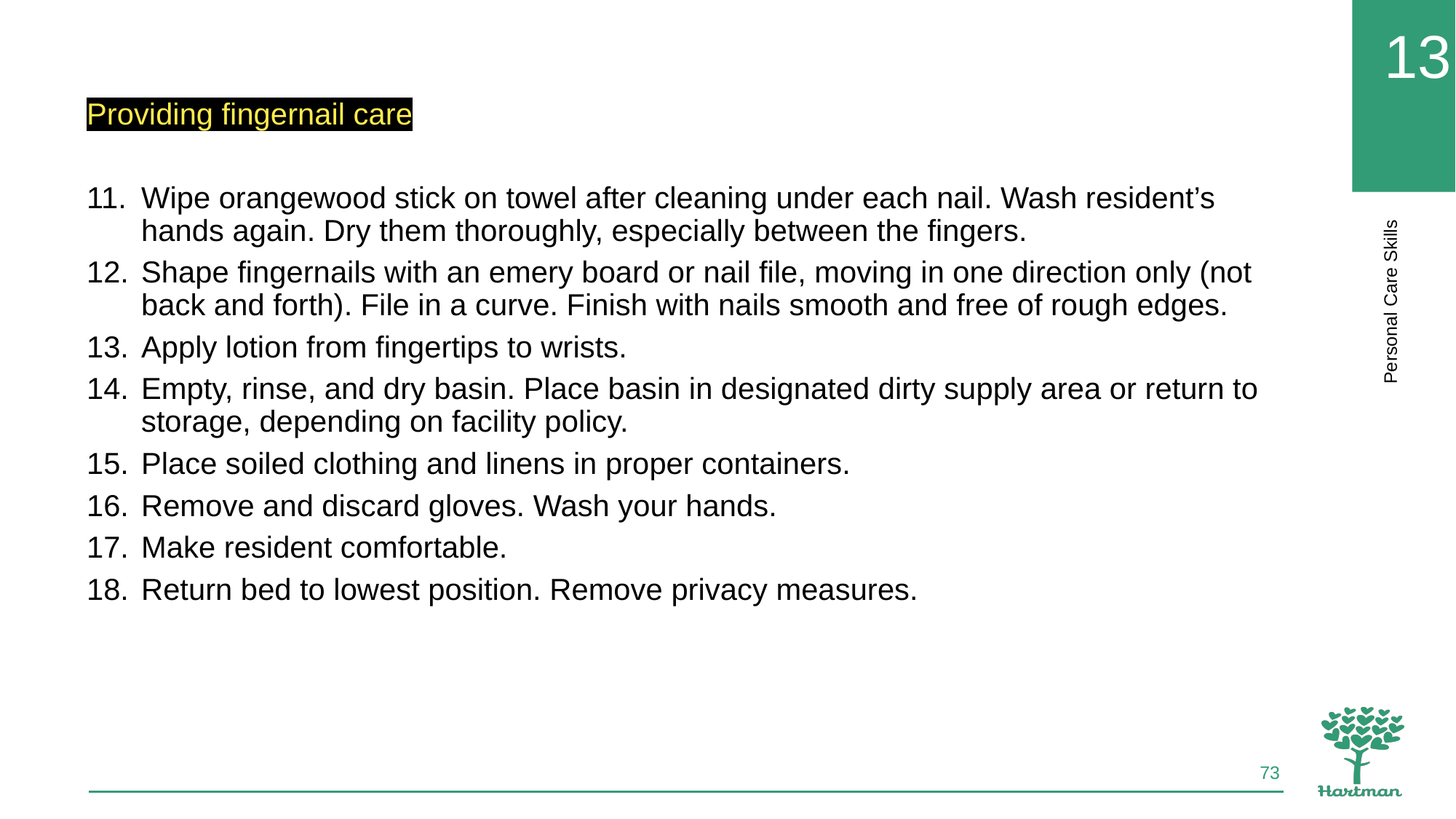

Providing fingernail care

Wipe orangewood stick on towel after cleaning under each nail. Wash resident’s hands again. Dry them thoroughly, especially between the fingers.
Shape fingernails with an emery board or nail file, moving in one direction only (not back and forth). File in a curve. Finish with nails smooth and free of rough edges.
Apply lotion from fingertips to wrists.
Empty, rinse, and dry basin. Place basin in designated dirty supply area or return to storage, depending on facility policy.
Place soiled clothing and linens in proper containers.
Remove and discard gloves. Wash your hands.
Make resident comfortable.
Return bed to lowest position. Remove privacy measures.

73